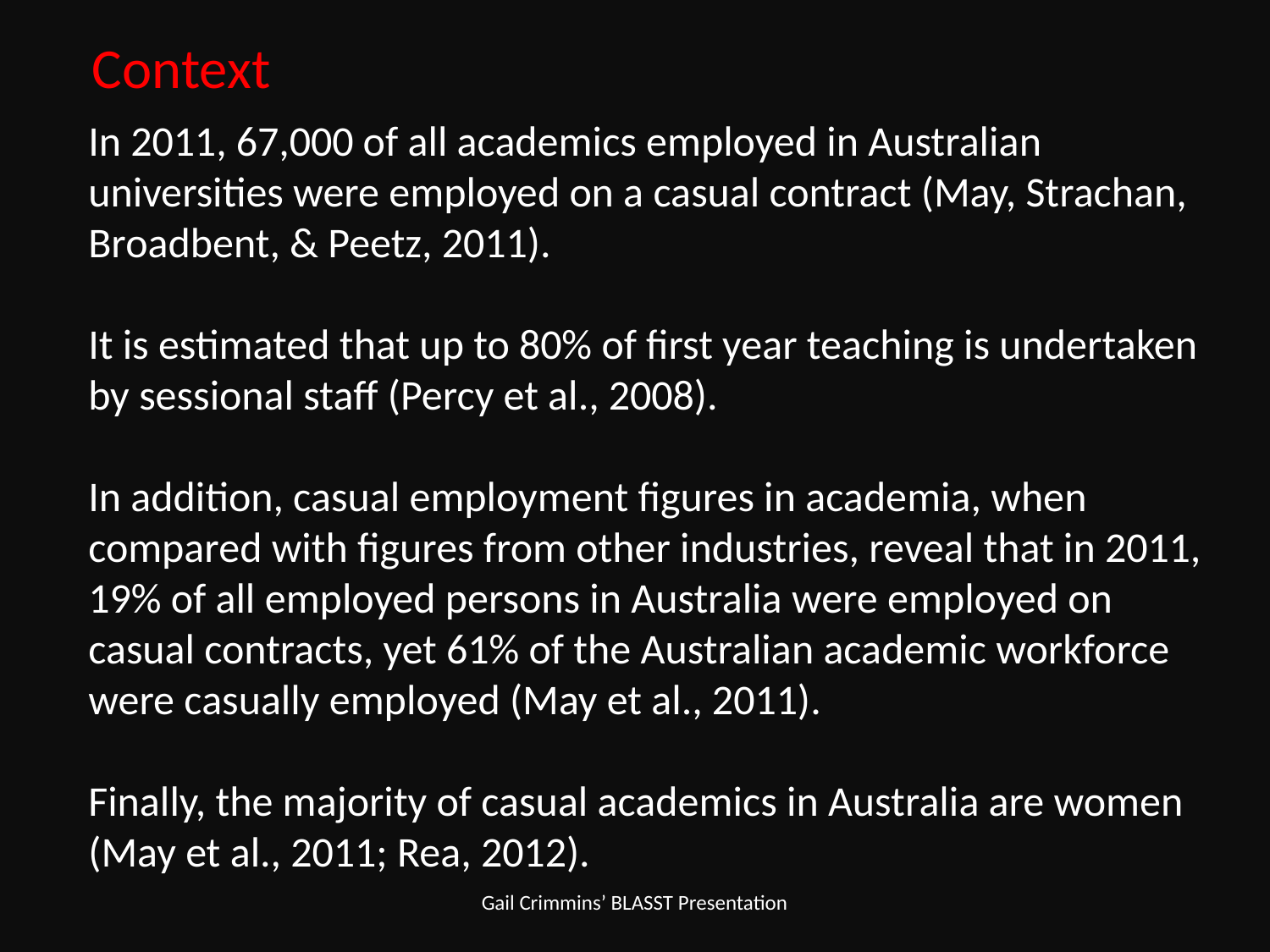

Context
In 2011, 67,000 of all academics employed in Australian universities were employed on a casual contract (May, Strachan, Broadbent, & Peetz, 2011).

It is estimated that up to 80% of first year teaching is undertaken by sessional staff (Percy et al., 2008).

In addition, casual employment figures in academia, when compared with figures from other industries, reveal that in 2011, 19% of all employed persons in Australia were employed on casual contracts, yet 61% of the Australian academic workforce were casually employed (May et al., 2011).

Finally, the majority of casual academics in Australia are women (May et al., 2011; Rea, 2012).

Gail Crimmins’ BLASST Presentation